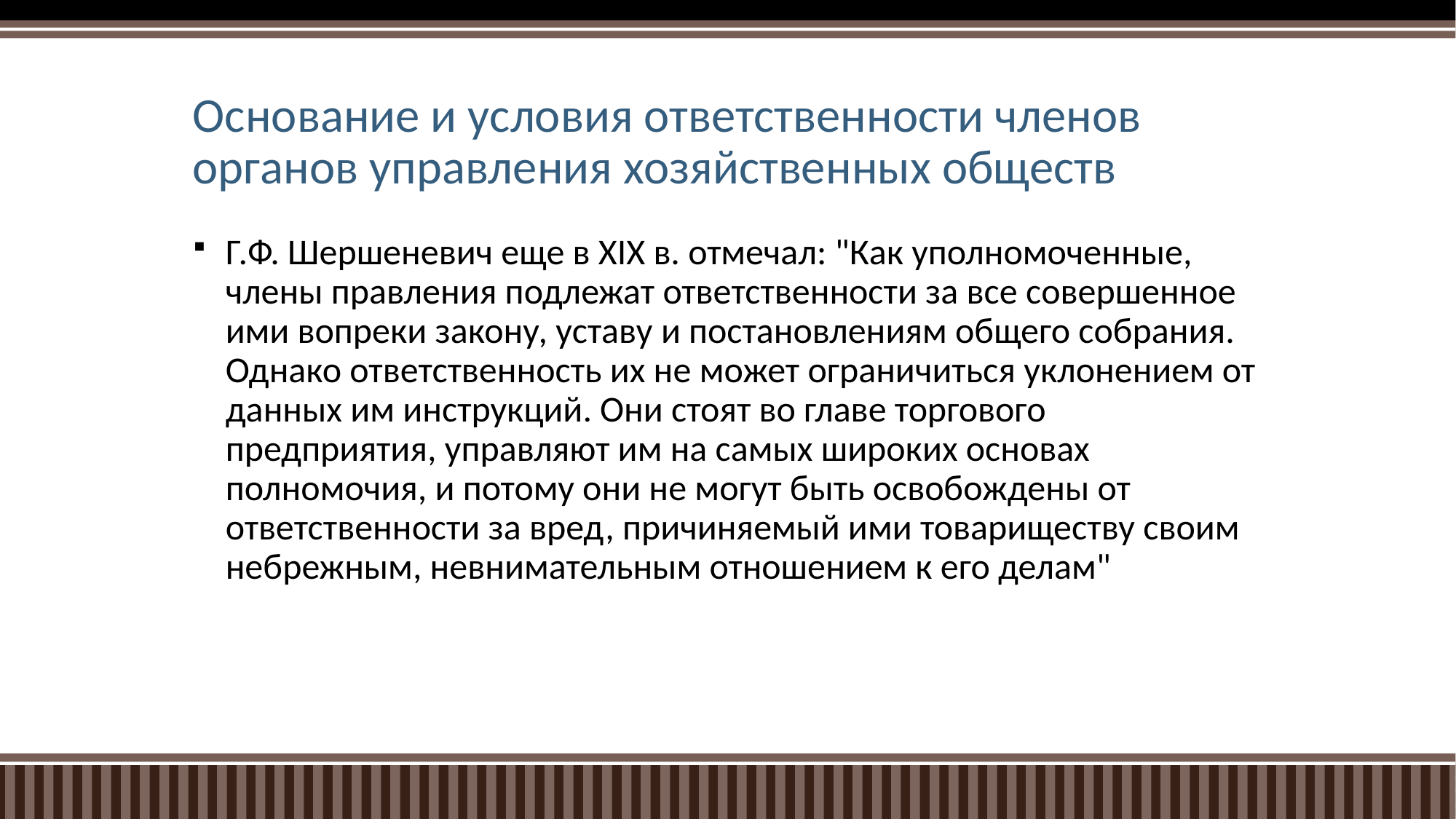

# Основание и условия ответственности членов органов управления хозяйственных обществ
Г.Ф. Шершеневич еще в XIX в. отмечал: "Как уполномоченные, члены правления подлежат ответственности за все совершенное ими вопреки закону, уставу и постановлениям общего собрания. Однако ответственность их не может ограничиться уклонением от данных им инструкций. Они стоят во главе торгового предприятия, управляют им на самых широких основах полномочия, и потому они не могут быть освобождены от ответственности за вред, причиняемый ими товариществу своим небрежным, невнимательным отношением к его делам"